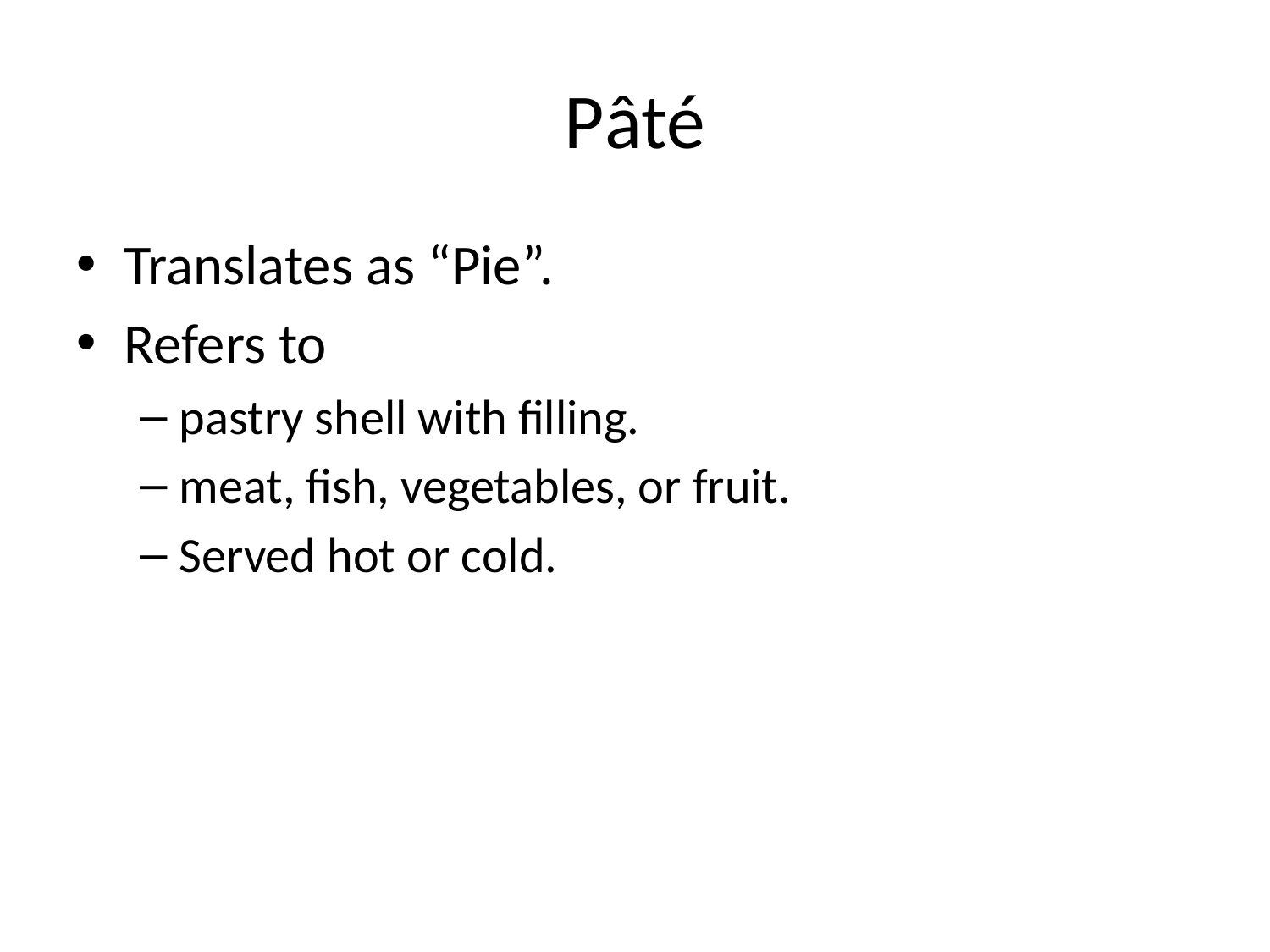

# Pâté
Translates as “Pie”.
Refers to
pastry shell with filling.
meat, fish, vegetables, or fruit.
Served hot or cold.